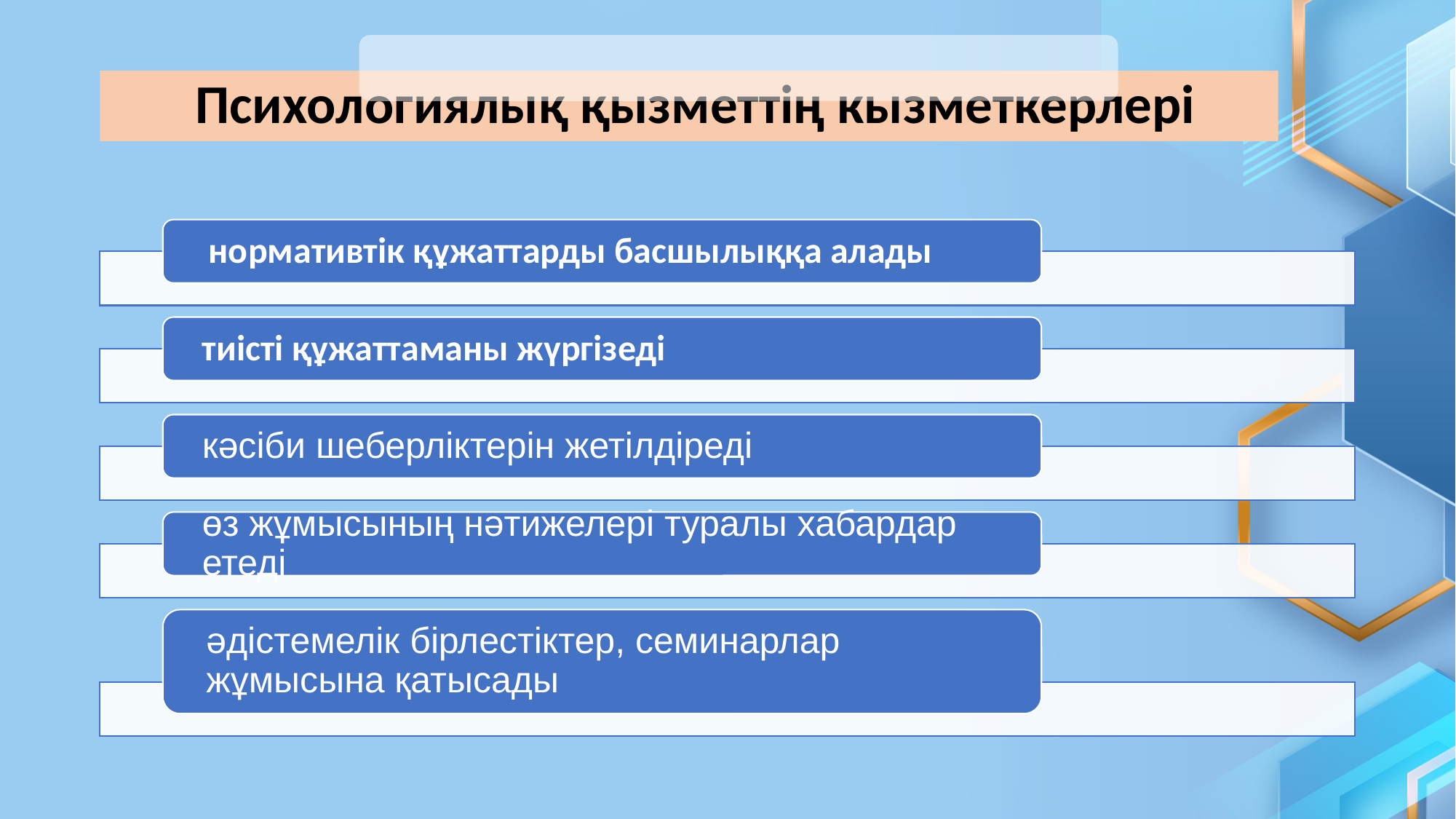

# Психологиялық қызметтің кызметкерлері
 нормативтік құжаттарды басшылыққа алады
тиісті құжаттаманы жүргізеді
кәсіби шеберліктерін жетілдіреді
өз жұмысының нәтижелері туралы хабардар етеді
әдістемелік бірлестіктер, семинарлар жұмысына қатысады